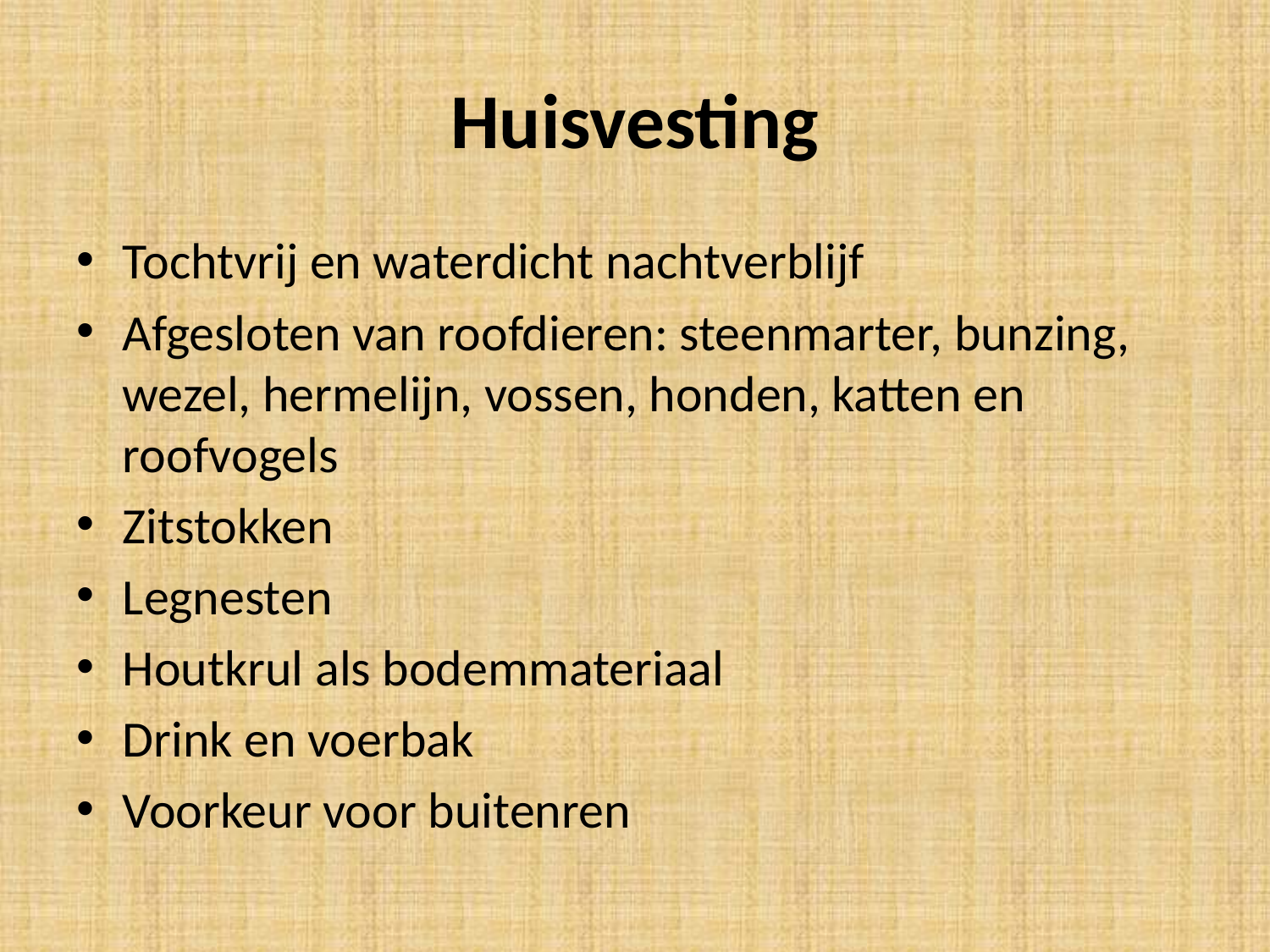

# Huisvesting
Tochtvrij en waterdicht nachtverblijf
Afgesloten van roofdieren: steenmarter, bunzing, wezel, hermelijn, vossen, honden, katten en roofvogels
Zitstokken
Legnesten
Houtkrul als bodemmateriaal
Drink en voerbak
Voorkeur voor buitenren